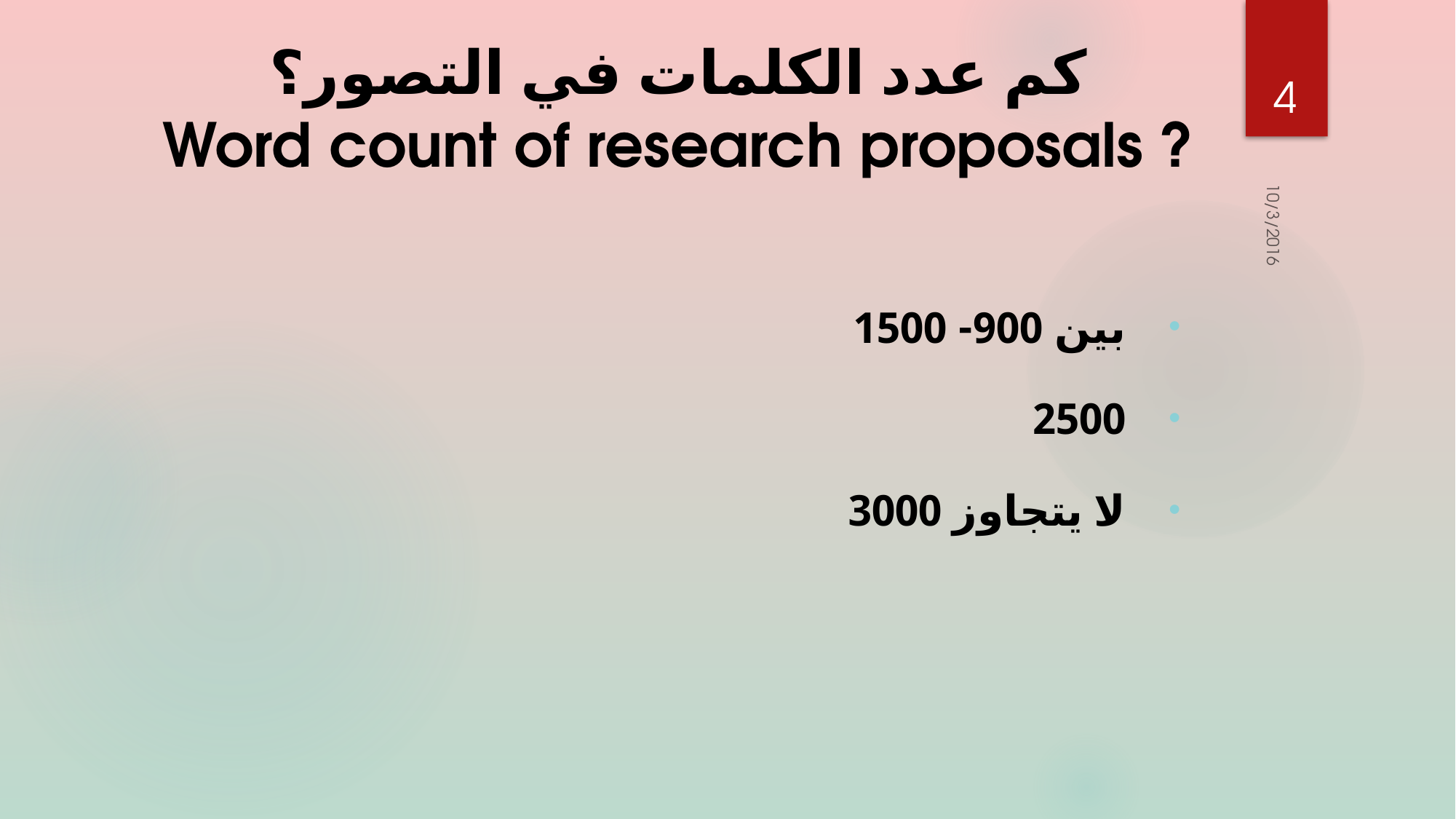

كم عدد الكلمات في التصور؟
Word count of research proposals ?
4
10/3/2016
بين 900- 1500
2500
لا يتجاوز 3000